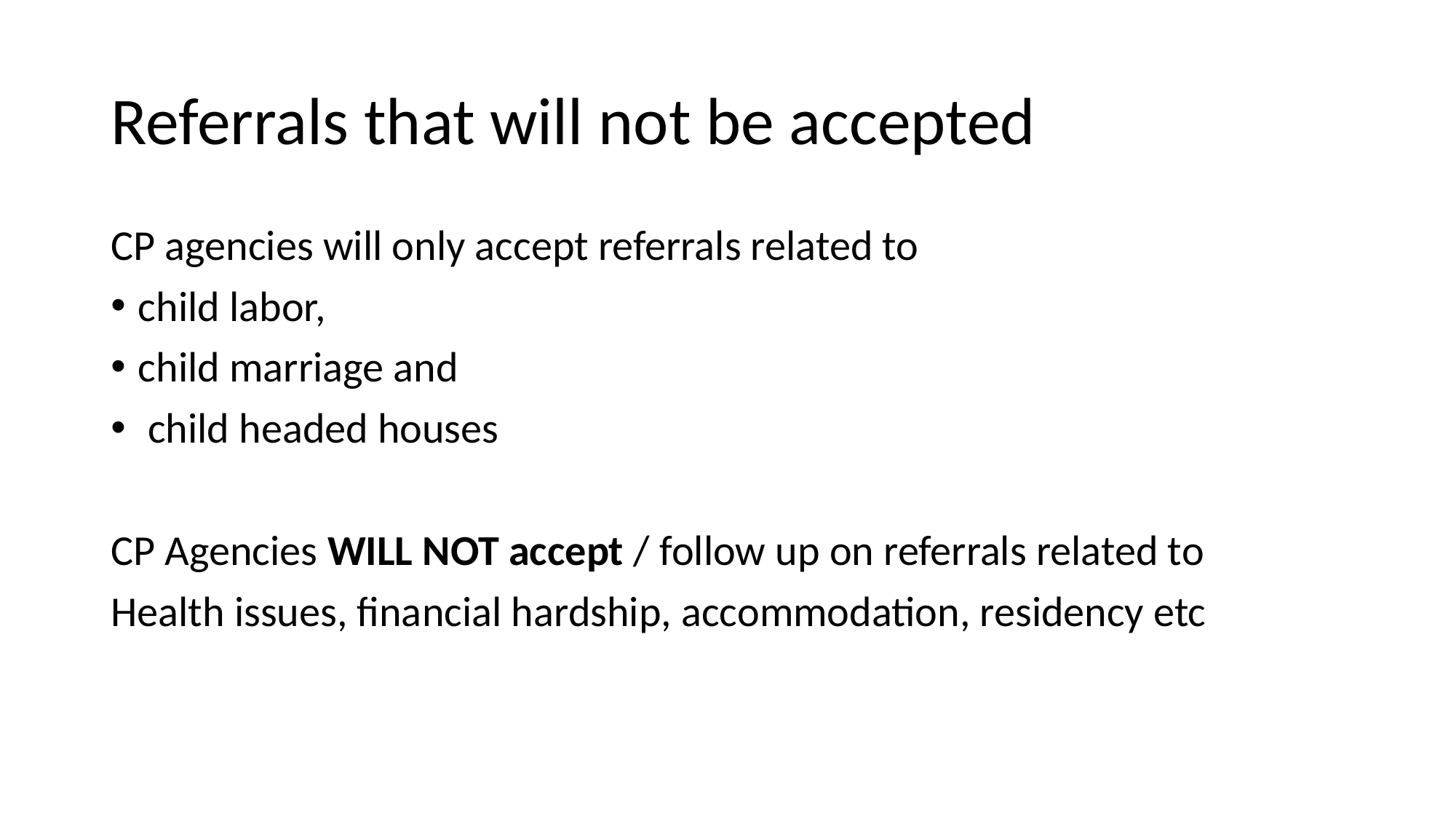

# Referrals that will not be accepted
CP agencies will only accept referrals related to
child labor,
child marriage and
 child headed houses

CP Agencies WILL NOT accept / follow up on referrals related to
Health issues, financial hardship, accommodation, residency etc